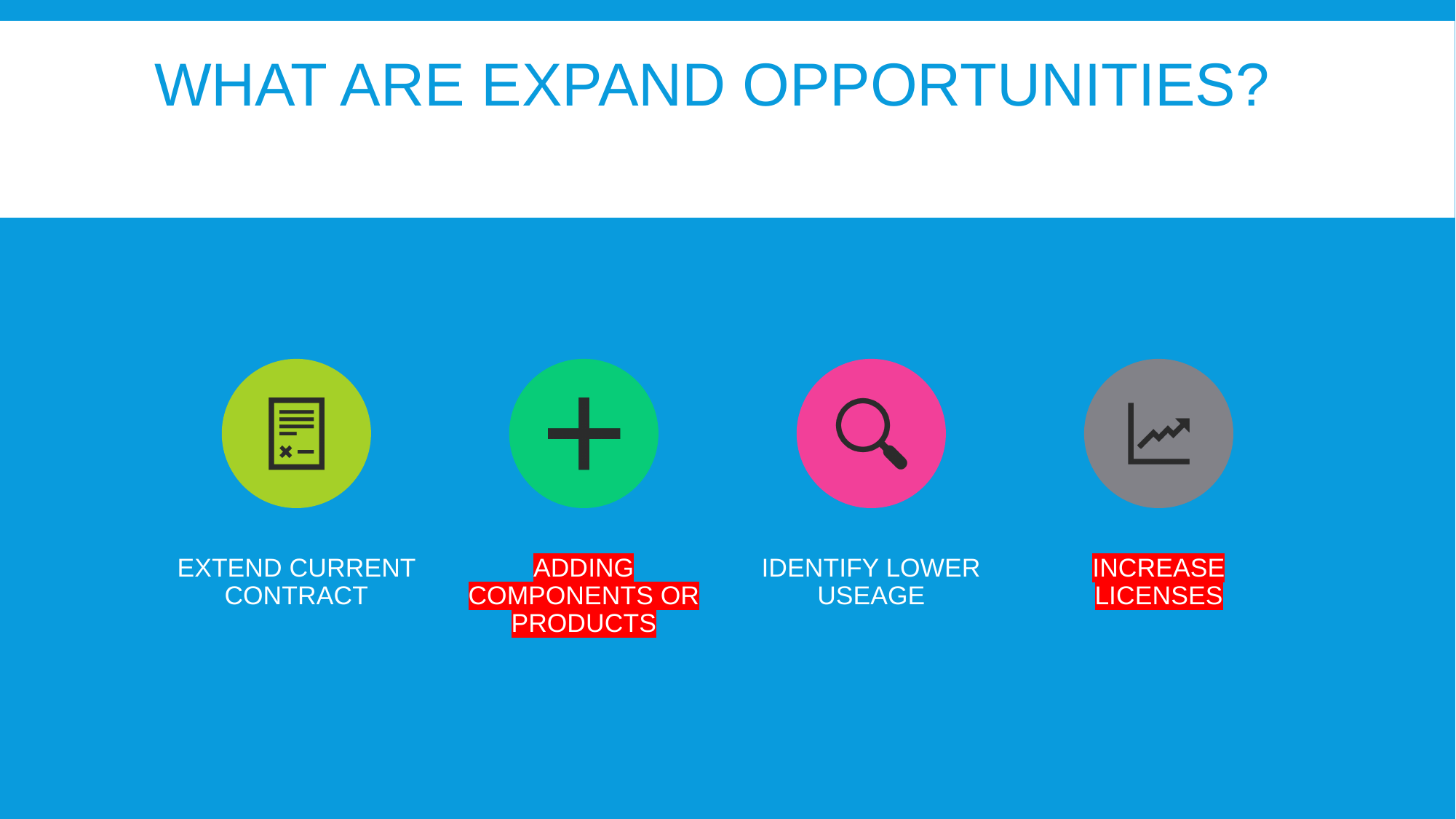

# What are expand opportunities?
Extend current contract
Adding components or products
Identify lower useage
Increase licenses